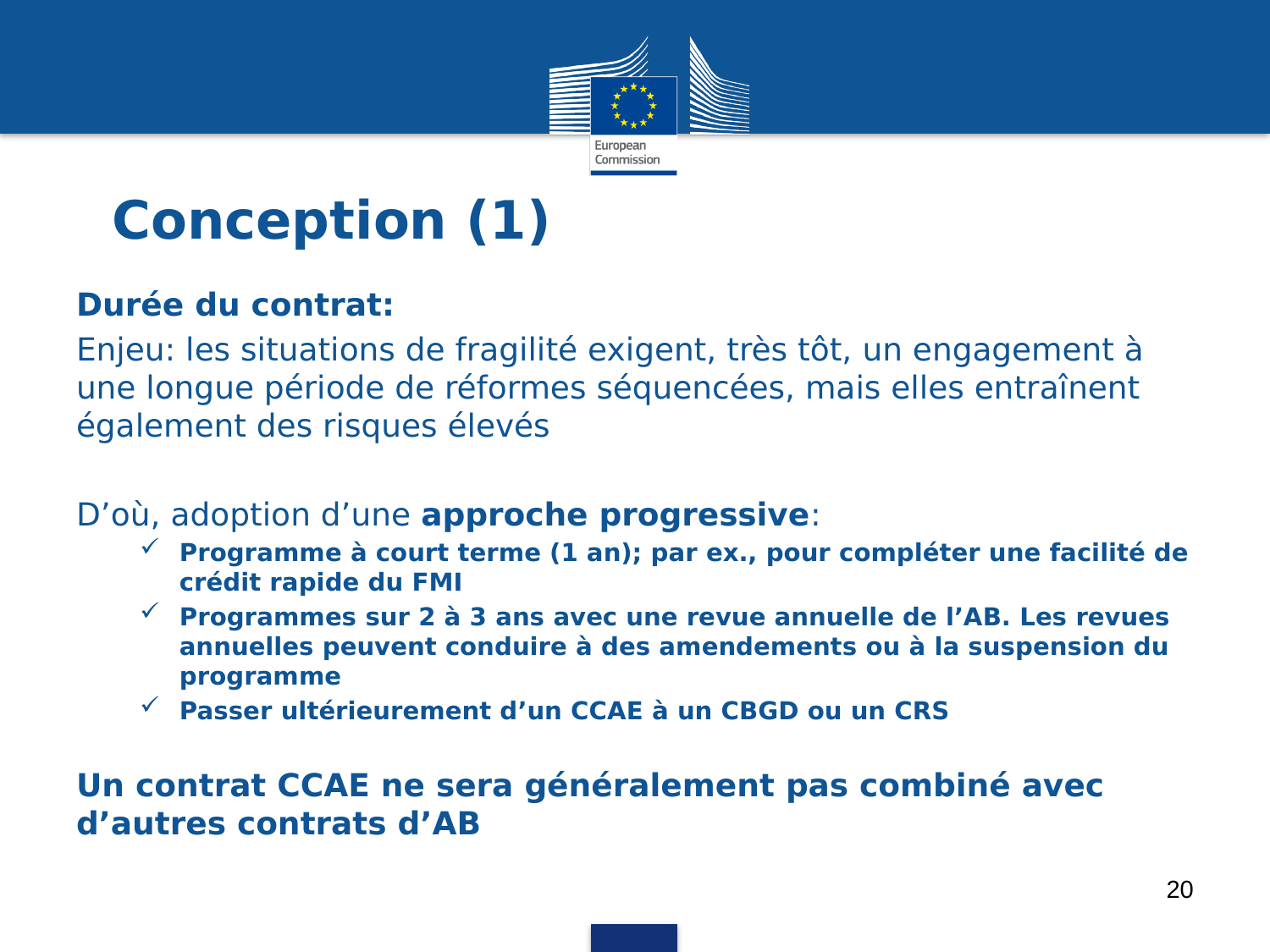

# Conception (1)

Durée du contrat:
Enjeu: les situations de fragilité exigent, très tôt, un engagement à une longue période de réformes séquencées, mais elles entraînent également des risques élevés

D’où, adoption d’une approche progressive:
Programme à court terme (1 an); par ex., pour compléter une facilité de crédit rapide du FMI
Programmes sur 2 à 3 ans avec une revue annuelle de l’AB. Les revues annuelles peuvent conduire à des amendements ou à la suspension du programme
Passer ultérieurement d’un CCAE à un CBGD ou un CRS

Un contrat CCAE ne sera généralement pas combiné avec d’autres contrats d’AB

20